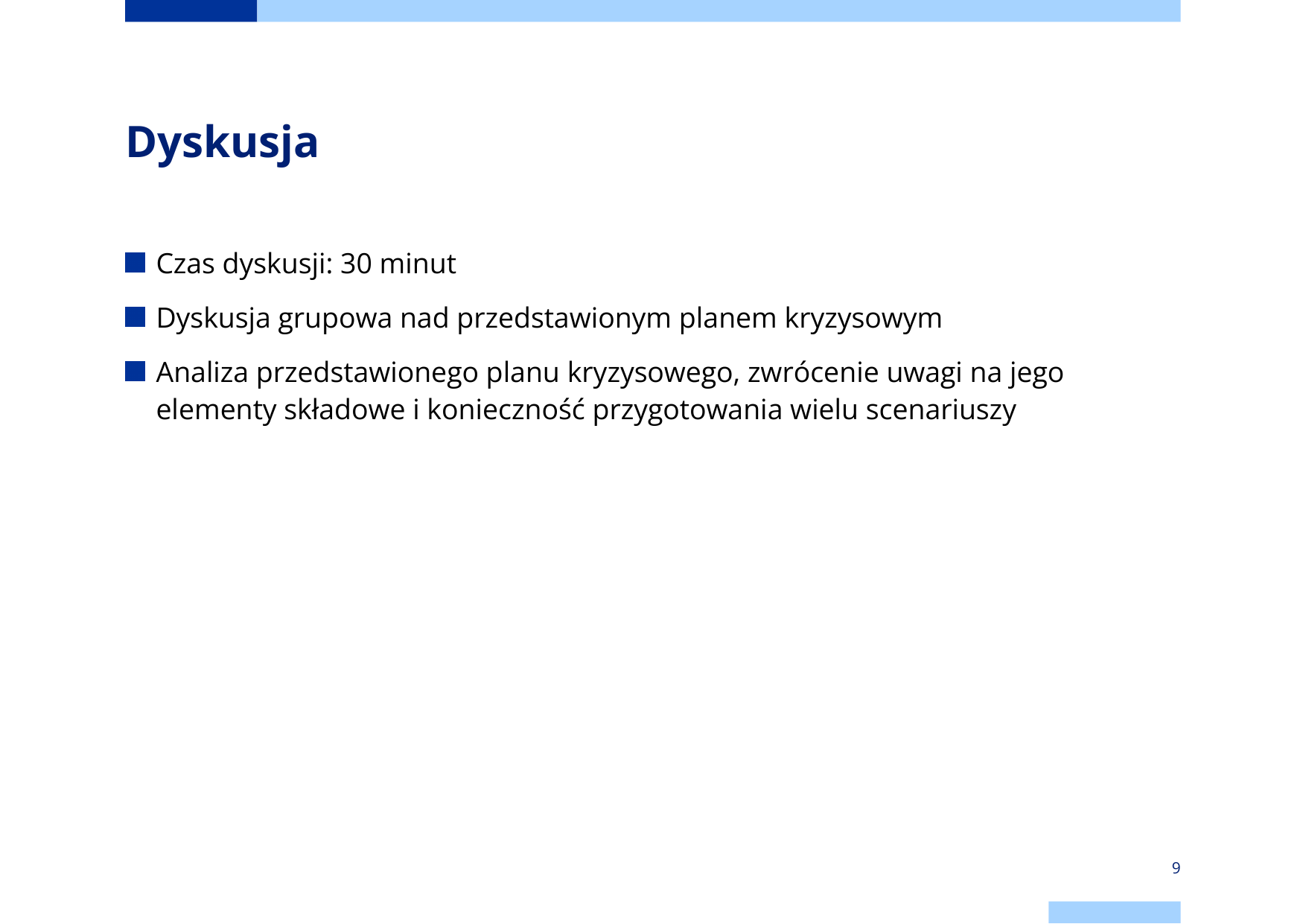

# Dyskusja
Czas dyskusji: 30 minut
Dyskusja grupowa nad przedstawionym planem kryzysowym
Analiza przedstawionego planu kryzysowego, zwrócenie uwagi na jego elementy składowe i konieczność przygotowania wielu scenariuszy
9